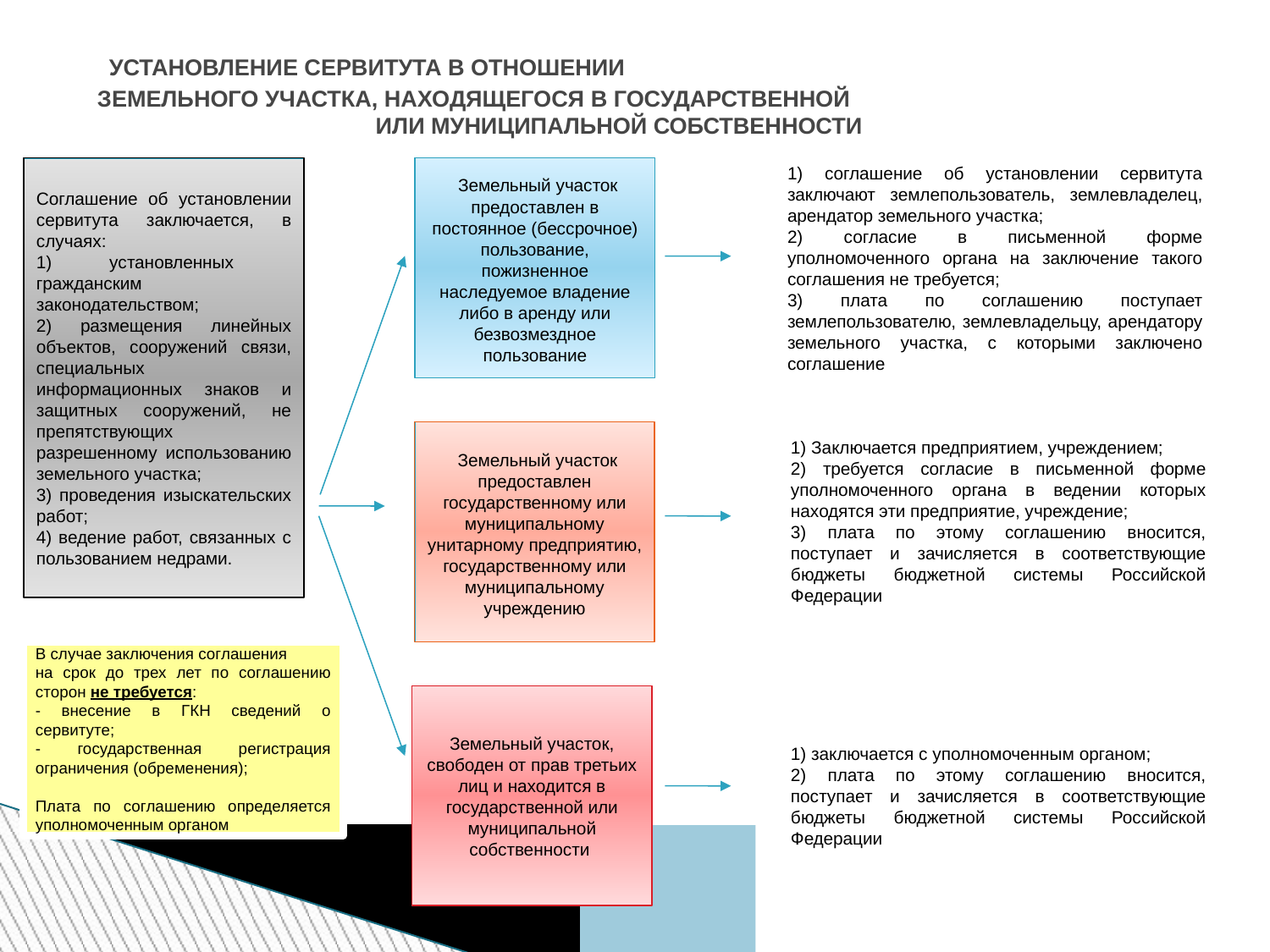

УСТАНОВЛЕНИЕ СЕРВИТУТА В ОТНОШЕНИИ
ЗЕМЕЛЬНОГО УЧАСТКА, НАХОДЯЩЕГОСЯ В ГОСУДАРСТВЕННОЙ
ИЛИ МУНИЦИПАЛЬНОЙ СОБСТВЕННОСТИ
Соглашение об установлении сервитута заключается, в случаях:
1) установленных  гражданским законодательством;
2) размещения линейных объектов, сооружений связи, специальных информационных знаков и защитных сооружений, не препятствующих разрешенному использованию земельного участка;
3) проведения изыскательских работ;
4) ведение работ, связанных с пользованием недрами.
 Земельный участок предоставлен в постоянное (бессрочное) пользование, пожизненное наследуемое владение либо в аренду или безвозмездное пользование
1) соглашение об установлении сервитута заключают землепользователь, землевладелец, арендатор земельного участка;
2) согласие в письменной форме уполномоченного органа на заключение такого соглашения не требуется;
3) плата по соглашению поступает землепользователю, землевладельцу, арендатору земельного участка, с которыми заключено соглашение

 Земельный участок предоставлен государственному или муниципальному унитарному предприятию, государственному или муниципальному учреждению
1) Заключается предприятием, учреждением;
2) требуется согласие в письменной форме уполномоченного органа в ведении которых находятся эти предприятие, учреждение;
3) плата по этому соглашению вносится, поступает и зачисляется в соответствующие бюджеты бюджетной системы Российской Федерации

В случае заключения соглашения
на срок до трех лет по соглашению сторон не требуется:
- внесение в ГКН сведений о сервитуте;
- государственная регистрация ограничения (обременения);

Плата по соглашению определяется уполномоченным органом
Земельный участок, свободен от прав третьих лиц и находится в государственной или муниципальной собственности
1) заключается с уполномоченным органом;
2) плата по этому соглашению вносится, поступает и зачисляется в соответствующие бюджеты бюджетной системы Российской Федерации